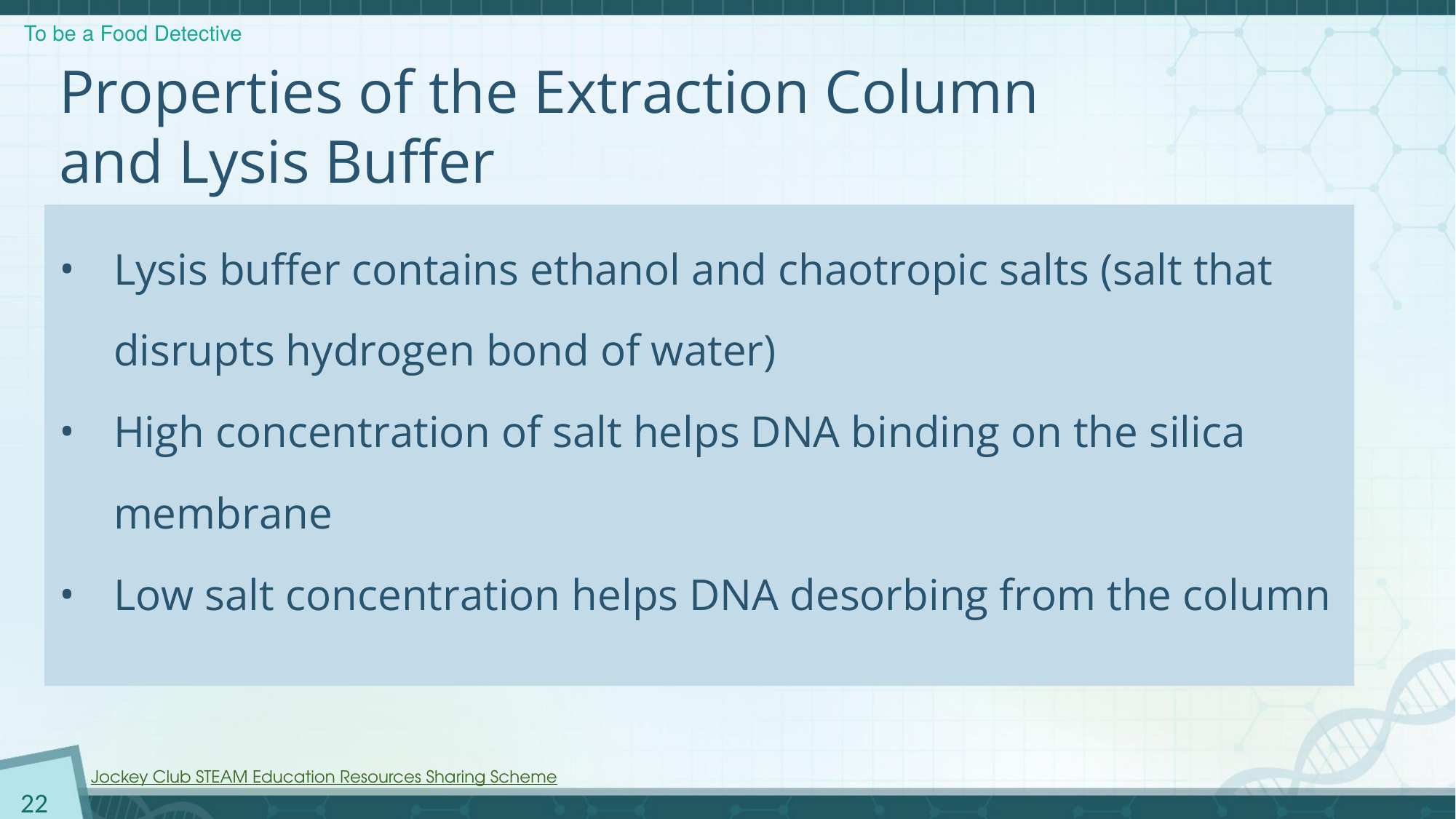

# Properties of the Extraction Column and Lysis Buffer
Lysis buffer contains ethanol and chaotropic salts (salt that disrupts hydrogen bond of water)
High concentration of salt helps DNA binding on the silica membrane
Low salt concentration helps DNA desorbing from the column

22